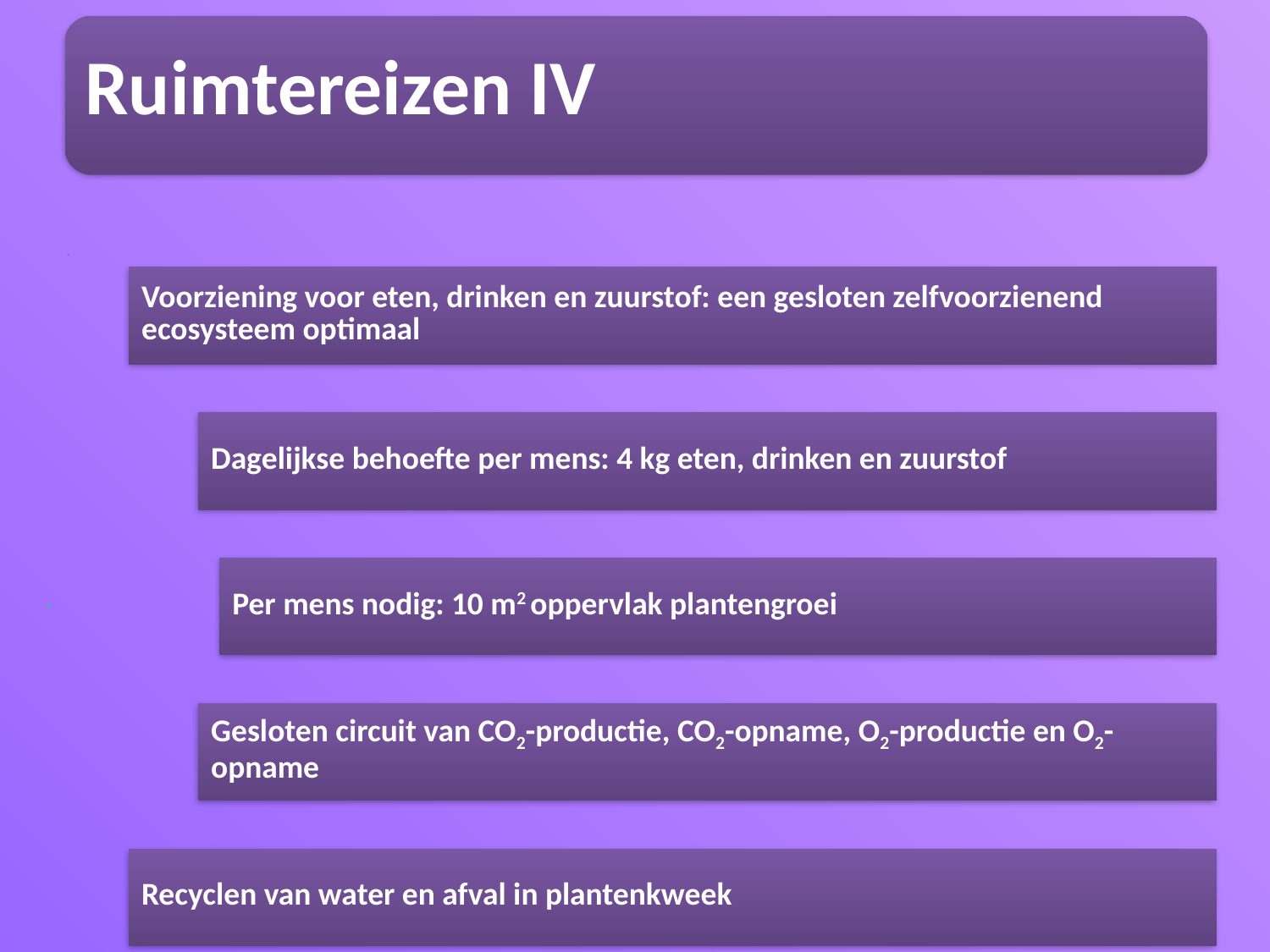

Ruimtereizen IV
Voorziening voor eten, drinken en zuurstof: een gesloten zelfvoorzienend ecosysteem optimaal
Dagelijkse behoefte per mens: 4 kg eten, drinken en zuurstof
Per mens nodig: 10 m2 oppervlak plantengroei
Gesloten circuit van CO2-productie, CO2-opname, O2-productie en O2-opname
Recyclen van water en afval in plantenkweek